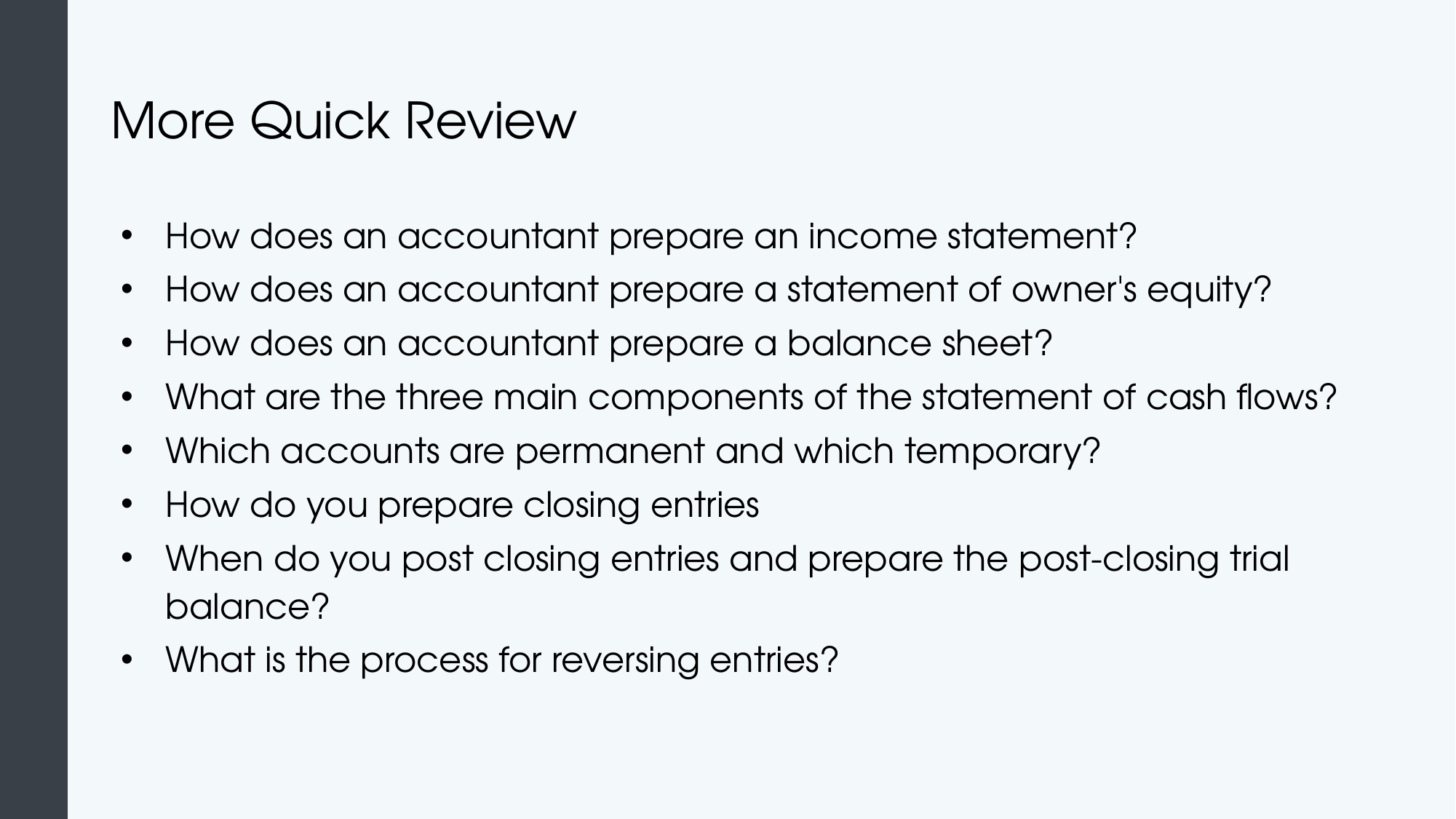

# More Quick Review
How does an accountant prepare an income statement?
How does an accountant prepare a statement of owner's equity?
How does an accountant prepare a balance sheet?
What are the three main components of the statement of cash flows?
Which accounts are permanent and which temporary?
How do you prepare closing entries
When do you post closing entries and prepare the post-closing trial balance?
What is the process for reversing entries?